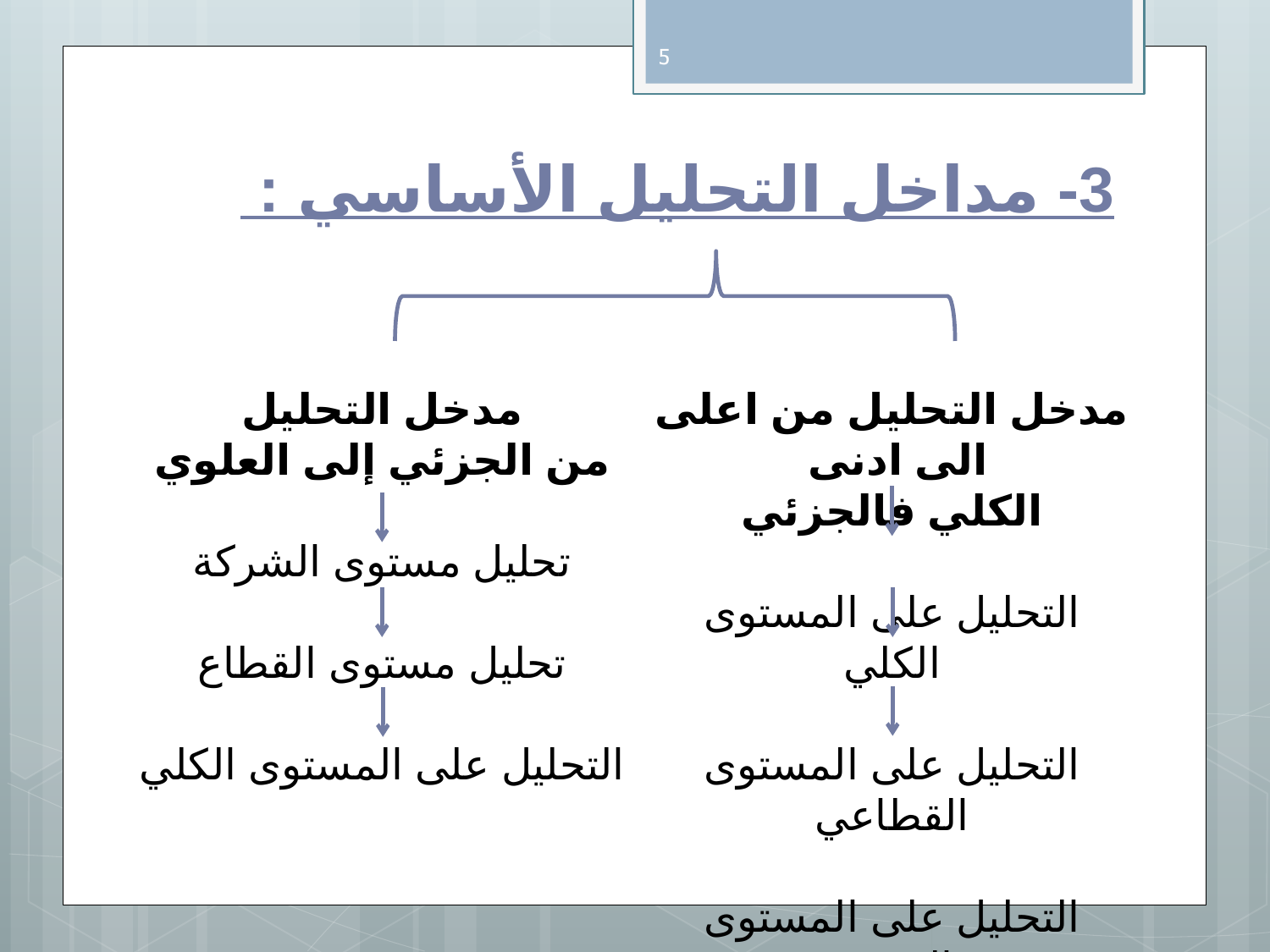

5
# 3- مداخل التحليل الأساسي :
مدخل التحليل
من الجزئي إلى العلوي

تحليل مستوى الشركة

تحليل مستوى القطاع

التحليل على المستوى الكلي
مدخل التحليل من اعلى الى ادنى
الكلي فالجزئي

التحليل على المستوى الكلي

التحليل على المستوى القطاعي

التحليل على المستوى الجزئي